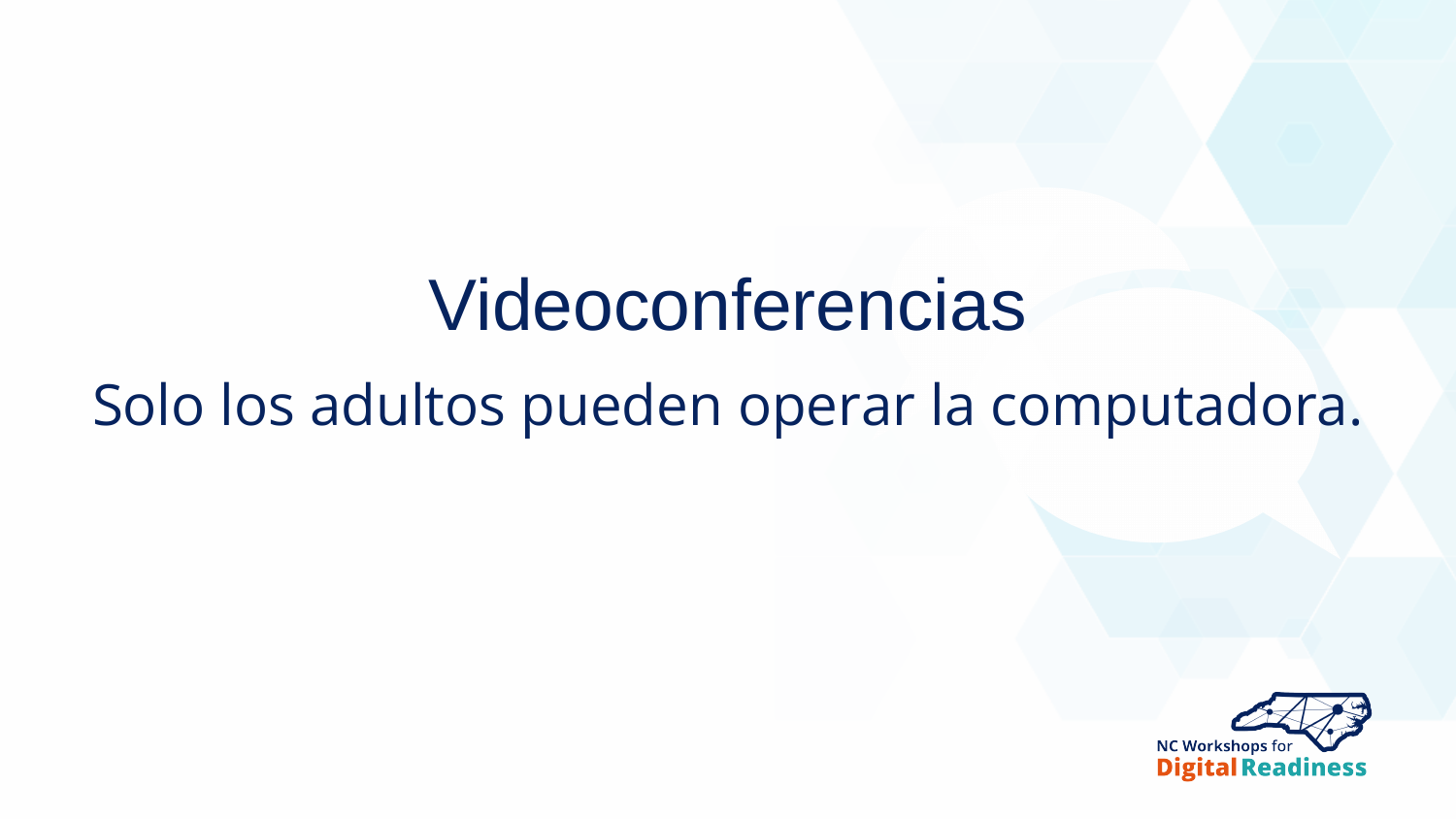

# Videoconferencias
Solo los adultos pueden operar la computadora.